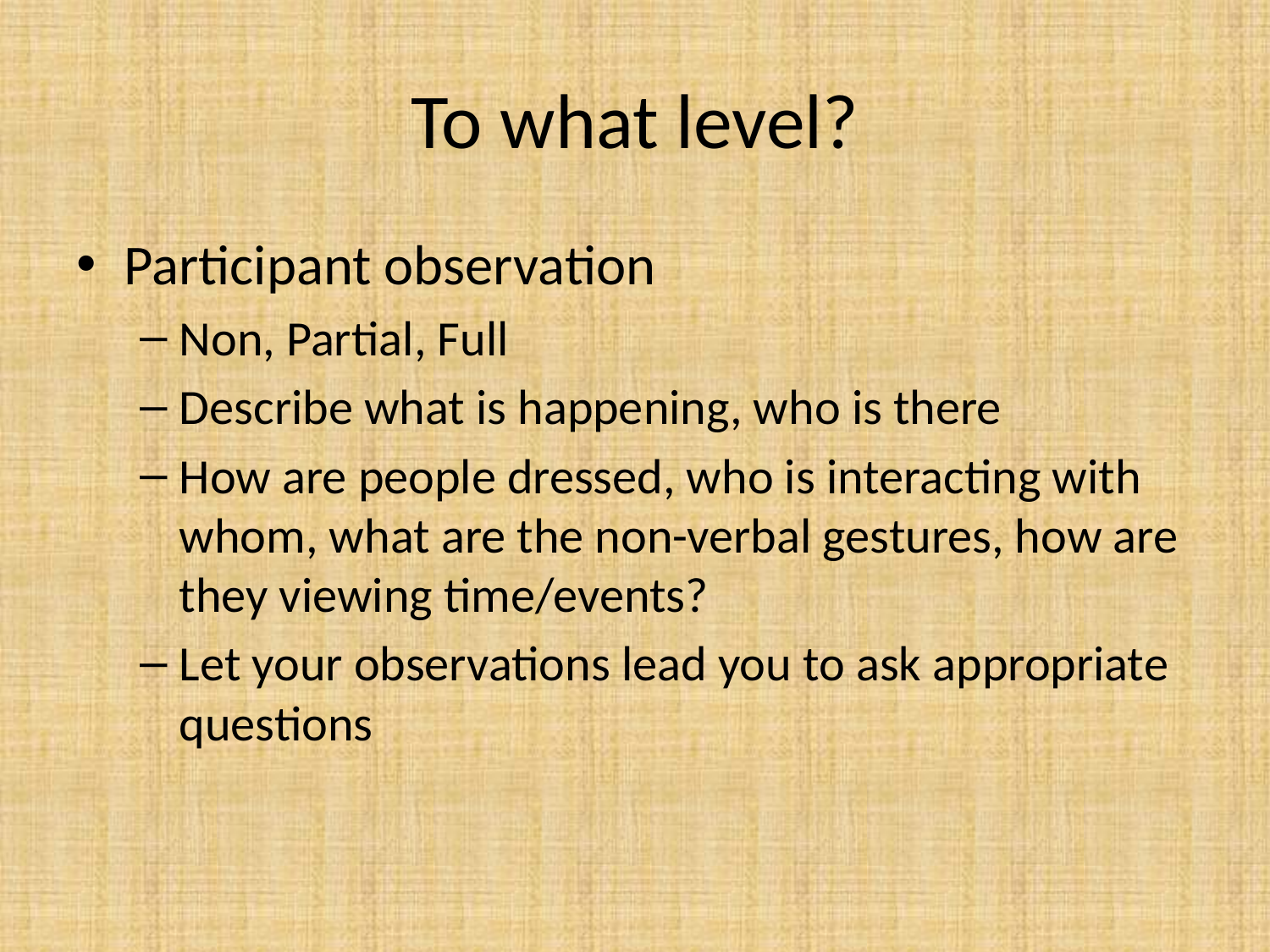

# To what level?
Participant observation
Non, Partial, Full
Describe what is happening, who is there
How are people dressed, who is interacting with whom, what are the non-verbal gestures, how are they viewing time/events?
Let your observations lead you to ask appropriate questions